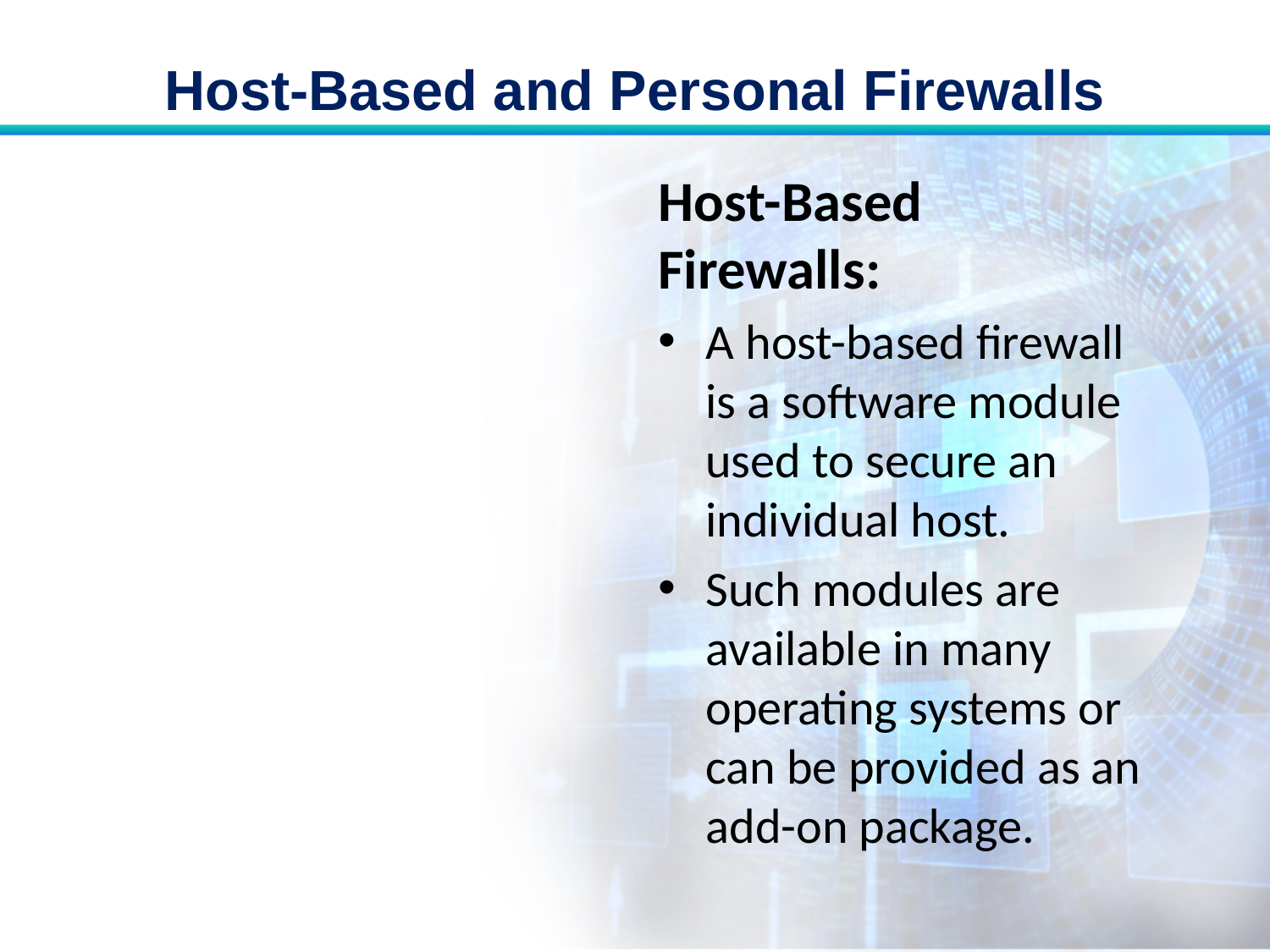

# Host-Based and Personal Firewalls
Host-Based Firewalls:
A host-based firewall is a software module used to secure an individual host.
Such modules are available in many operating systems or can be provided as an add-on package.